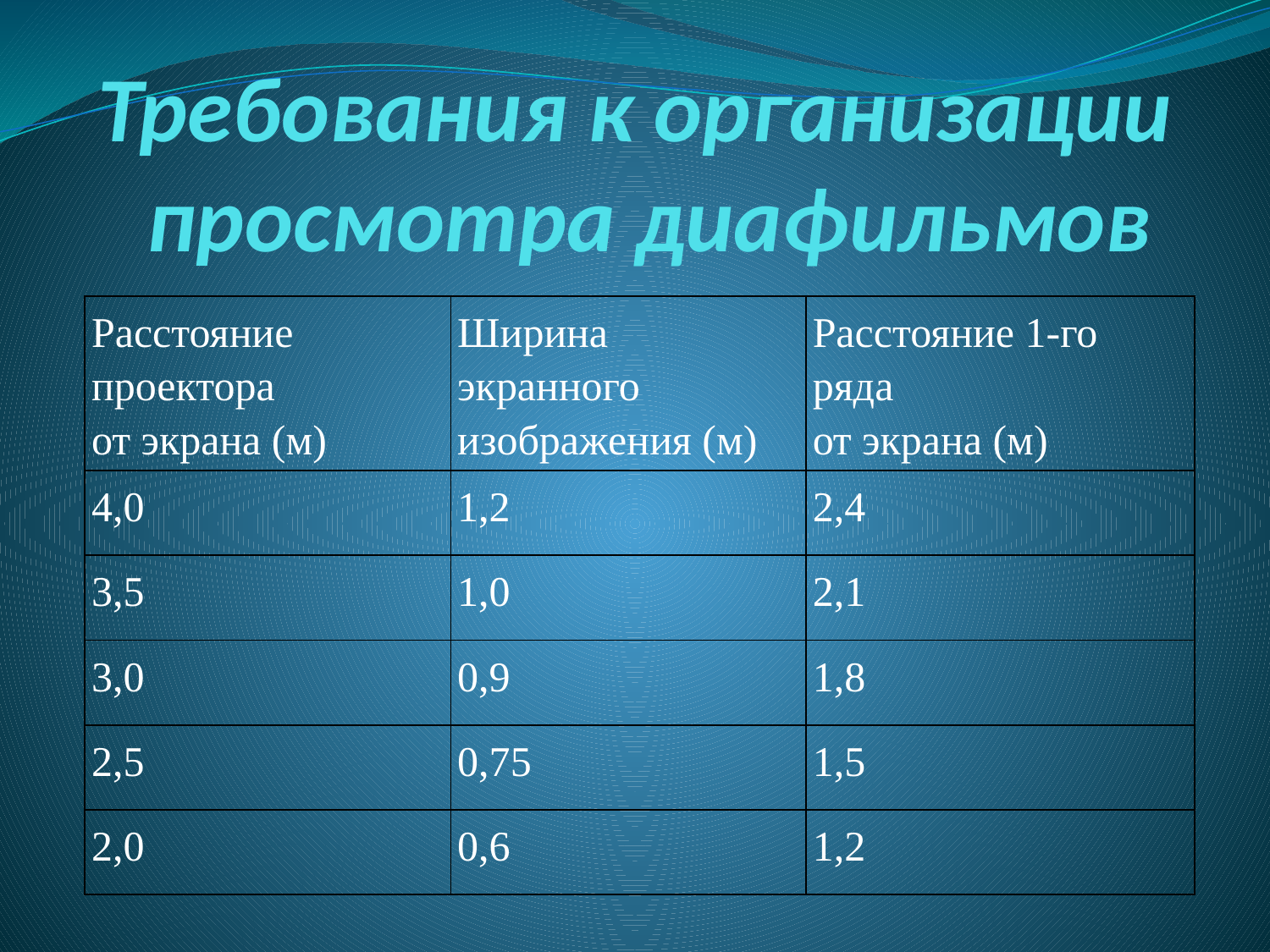

# Требования к организации просмотра диафильмов
| Расстояние проектора от экрана (м) | Ширина экранного изображения (м) | Расстояние 1-го ряда от экрана (м) |
| --- | --- | --- |
| 4,0 | 1,2 | 2,4 |
| 3,5 | 1,0 | 2,1 |
| 3,0 | 0,9 | 1,8 |
| 2,5 | 0,75 | 1,5 |
| 2,0 | 0,6 | 1,2 |